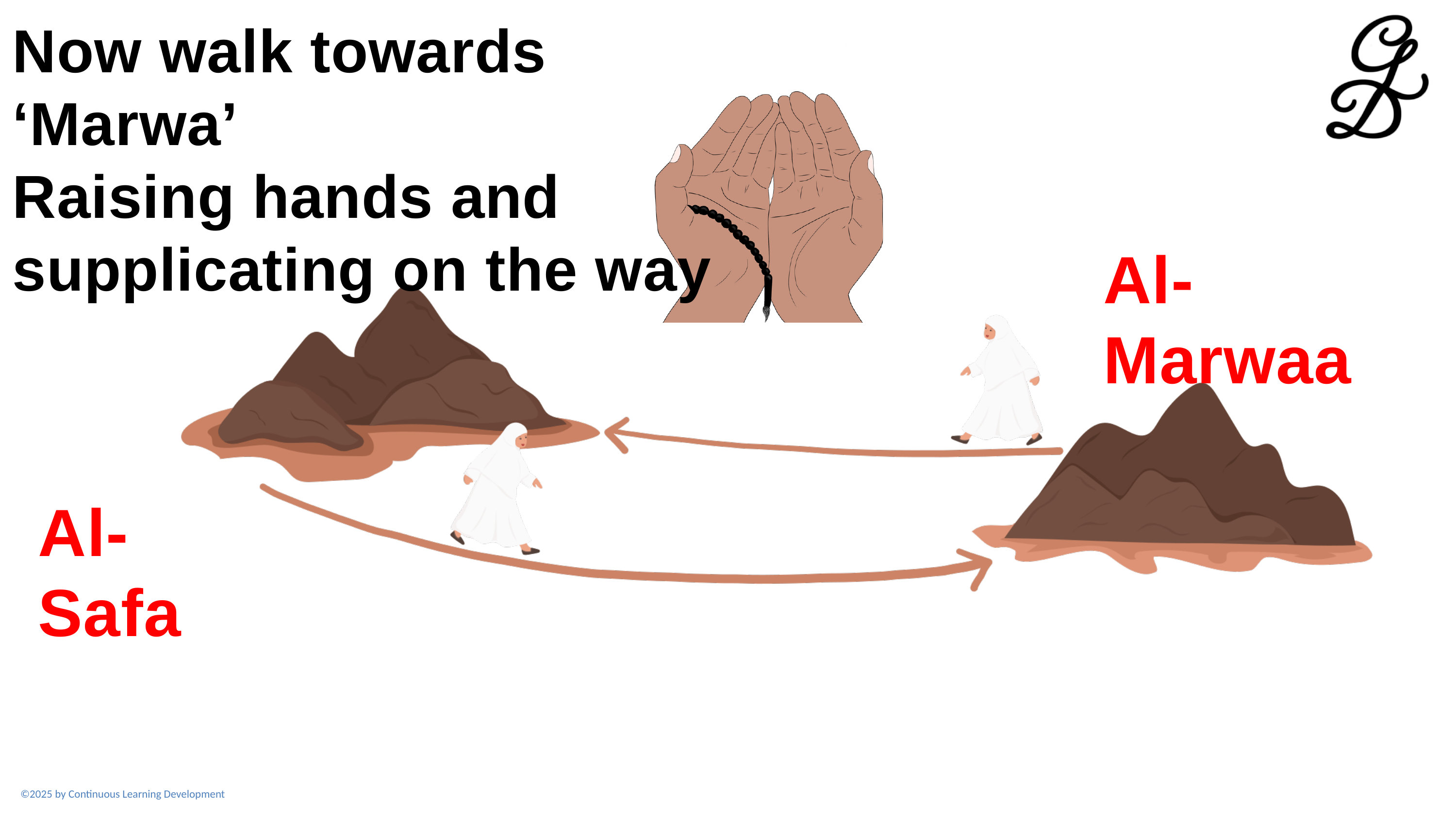

Now walk towards ‘Marwa’
Raising hands and supplicating on the way

Al-Marwaa

Al-Safa
©2025 by Continuous Learning Development